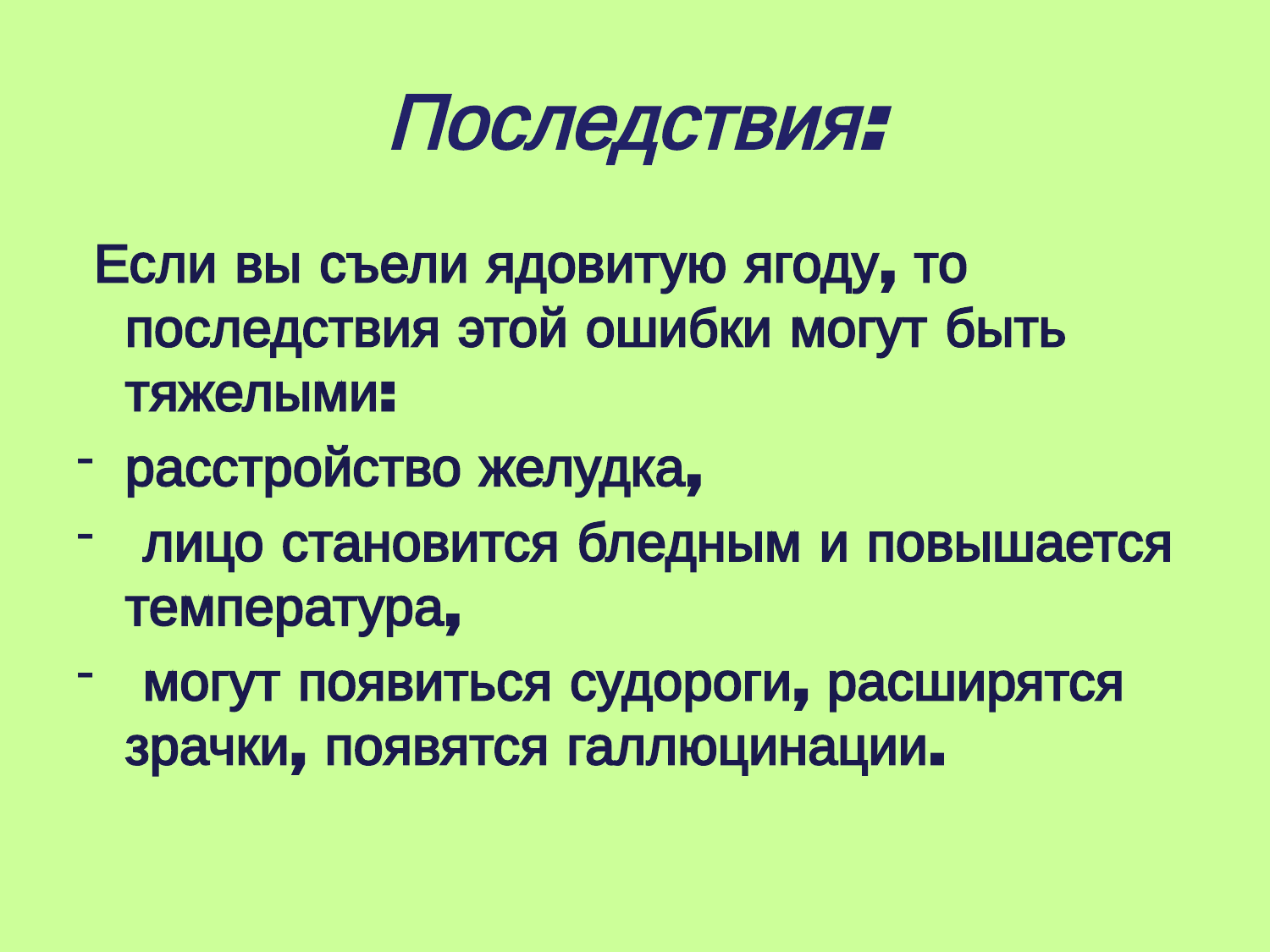

# Последствия:
 Если вы съели ядовитую ягоду, то последствия этой ошибки могут быть тяжелыми:
расстройство желудка,
 лицо становится бледным и повышается температура,
 могут появиться судороги, расширятся зрачки, появятся галлюцинации.